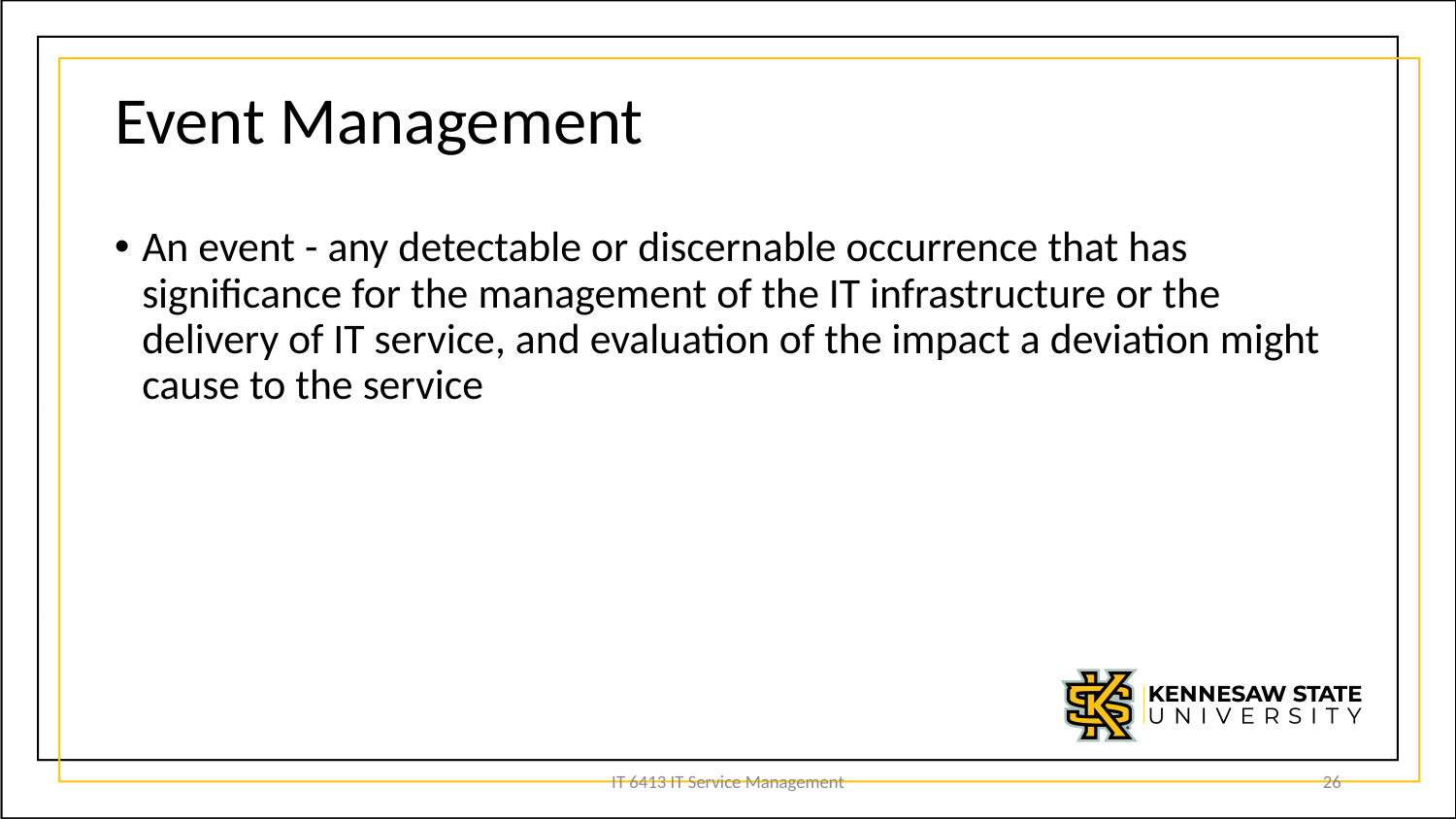

# Event Management
An event - any detectable or discernable occurrence that has significance for the management of the IT infrastructure or the delivery of IT service, and evaluation of the impact a deviation might cause to the service
IT 6413 IT Service Management
26